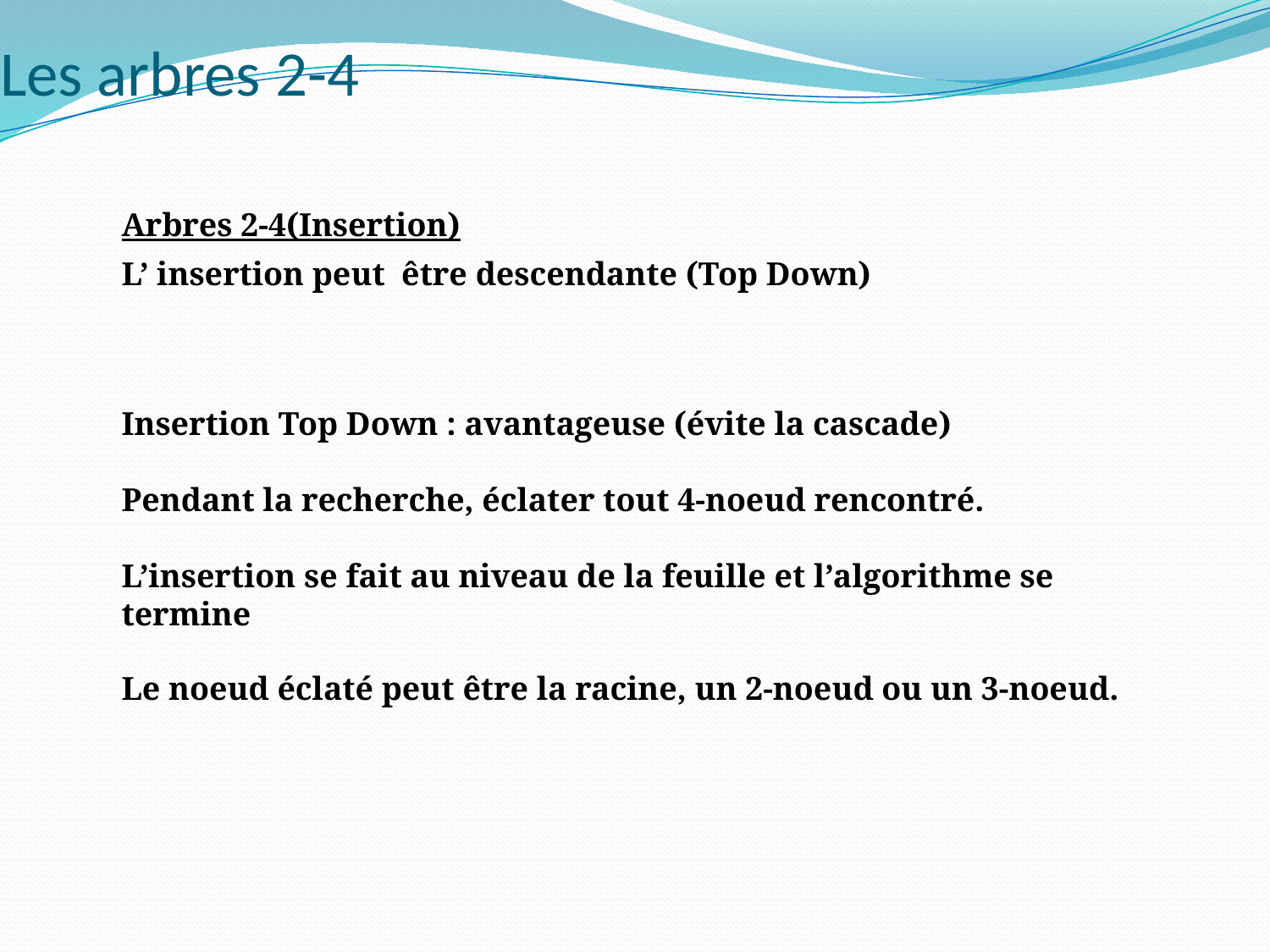

# Les arbres 2-4

Arbres 2-4(Insertion)
L’ insertion peut  être descendante (Top Down)
Insertion Top Down : avantageuse (évite la cascade)

Pendant la recherche, éclater tout 4-noeud rencontré.

L’insertion se fait au niveau de la feuille et l’algorithme se termine
Le noeud éclaté peut être la racine, un 2-noeud ou un 3-noeud.